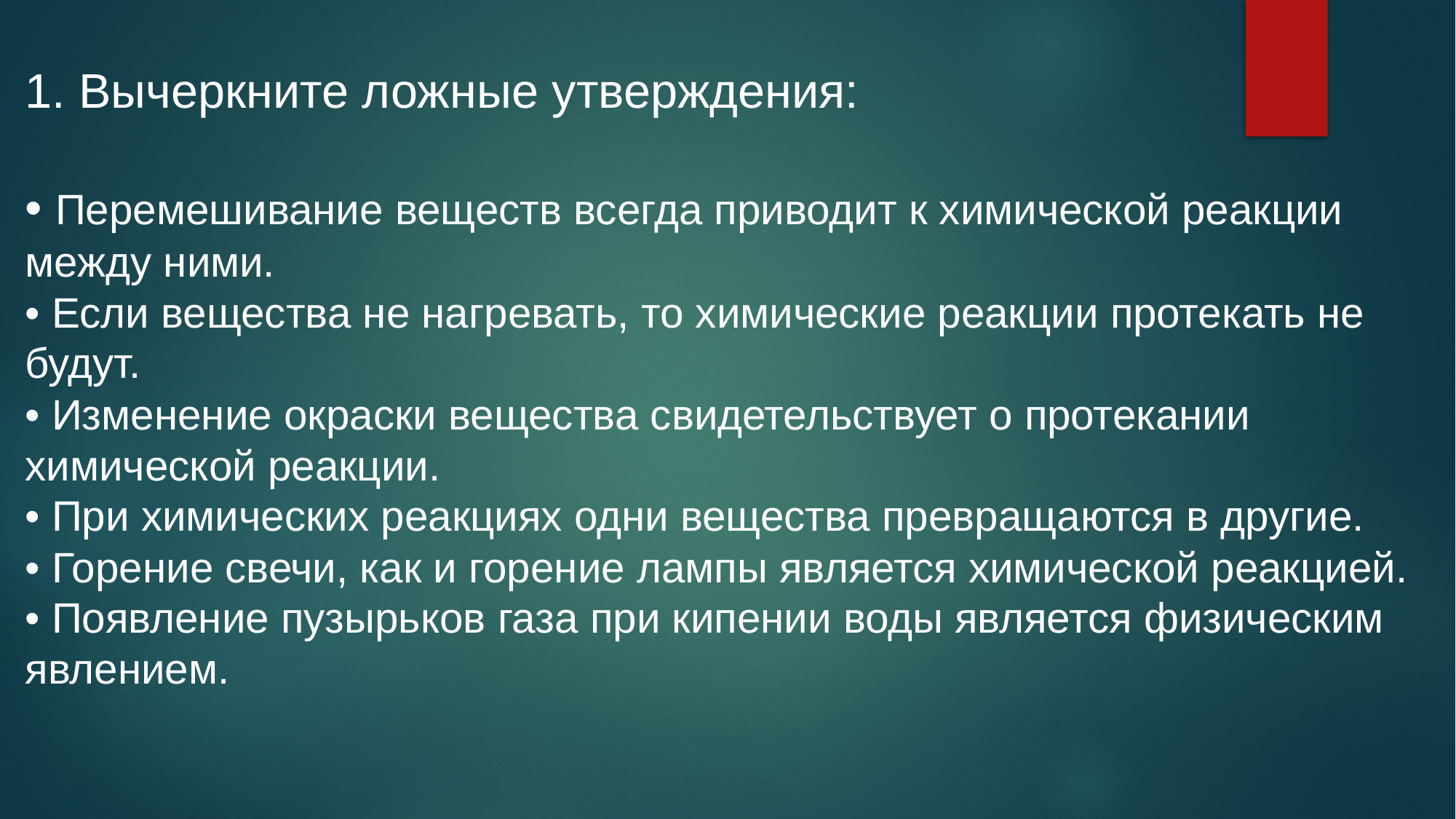

# 1. Вычеркните ложные утверждения: • Перемешивание веществ всегда приводит к химической реакции  между ними. • Если вещества не нагревать, то химические реакции протекать не  будут. • Изменение окраски вещества свидетельствует о протекании  химической реакции. • При химических реакциях одни вещества превращаются в другие. • Горение свечи, как и горение лампы является химической реакцией. • Появление пузырьков газа при кипении воды является физическим явлением.